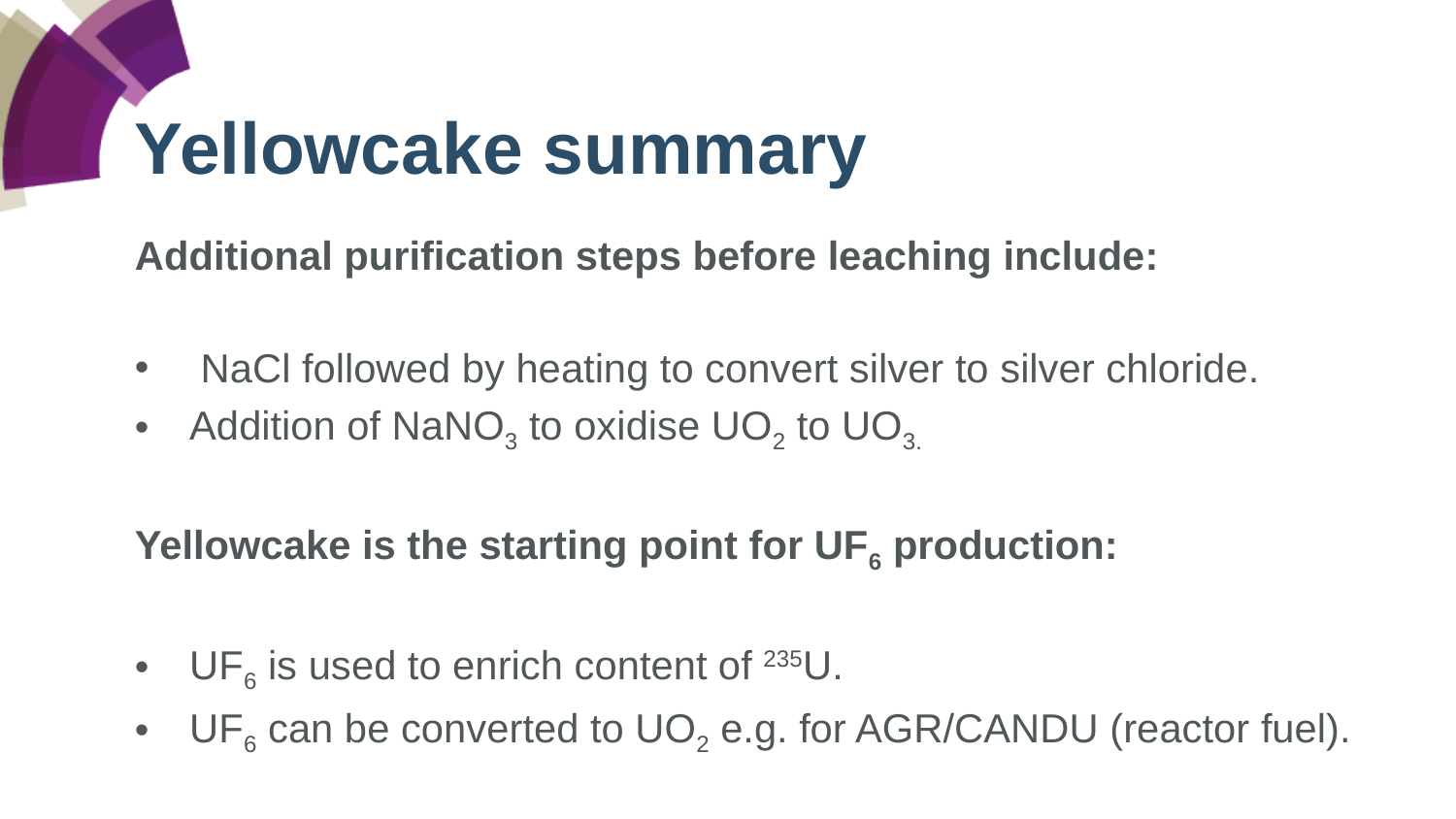

# Yellowcake summary
Additional purification steps before leaching include:

 NaCl followed by heating to convert silver to silver chloride.
Addition of NaNO3 to oxidise UO2 to UO3.

Yellowcake is the starting point for UF6 production:

UF6 is used to enrich content of 235U.
UF6 can be converted to UO2 e.g. for AGR/CANDU (reactor fuel).